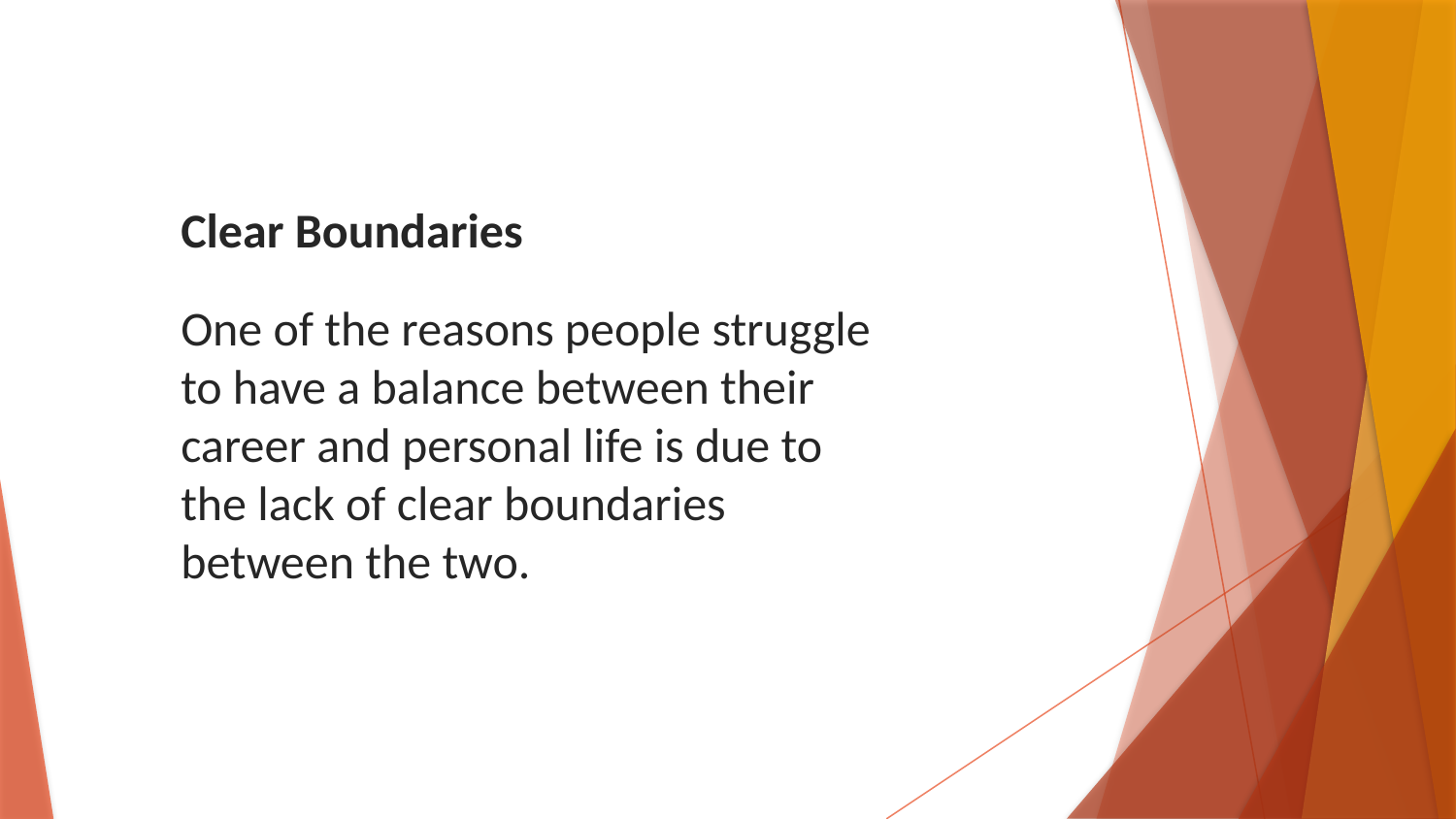

Clear Boundaries
One of the reasons people struggle to have a balance between their career and personal life is due to the lack of clear boundaries between the two.